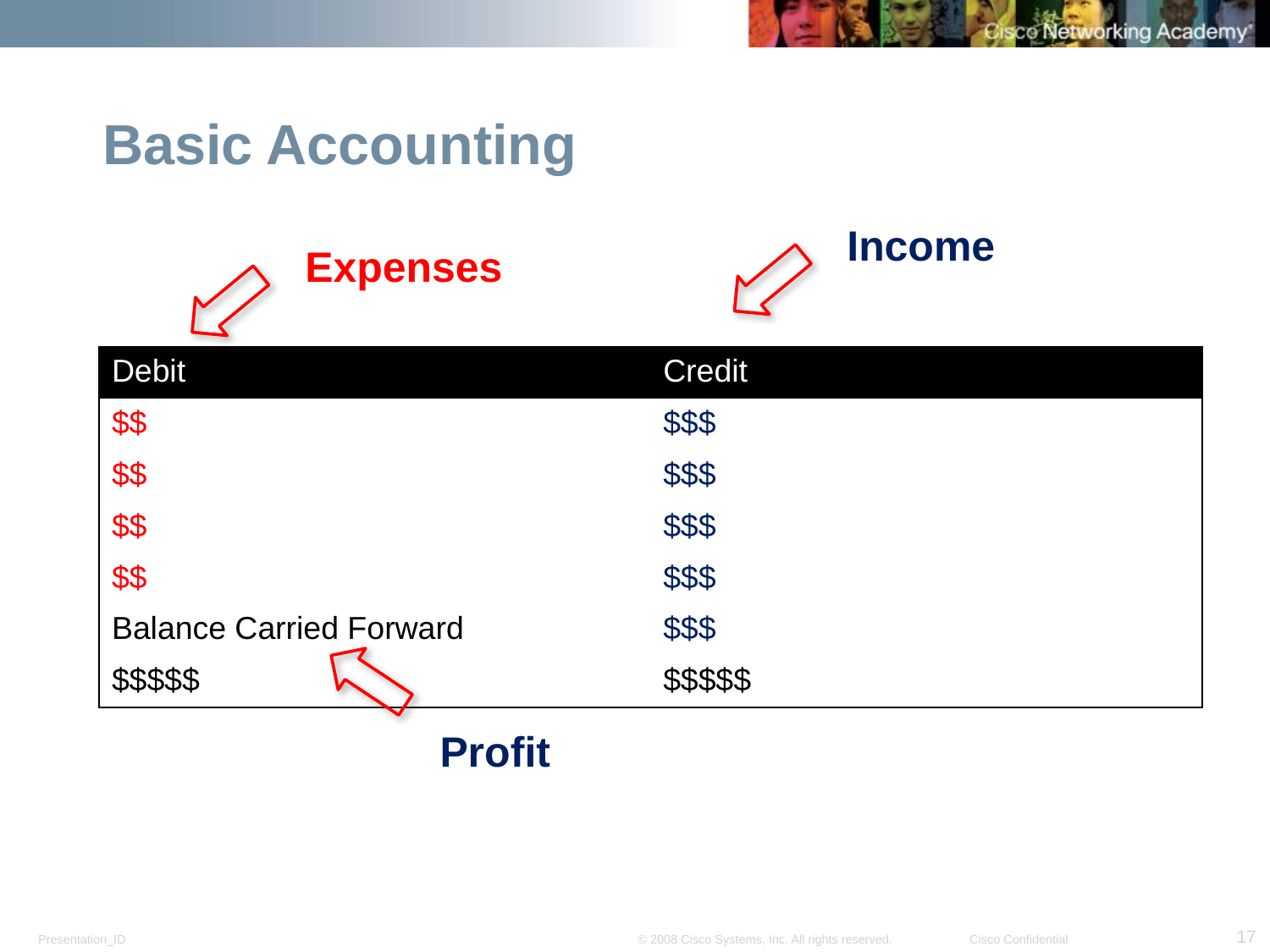

# Basic Accounting
Income
Expenses

| Debit | Credit |
| --- | --- |
| $$ | $$$ |
| $$ | $$$ |
| $$ | $$$ |
| $$ | $$$ |
| Balance Carried Forward | $$$ |
| $$$$$ | $$$$$ |

Profit